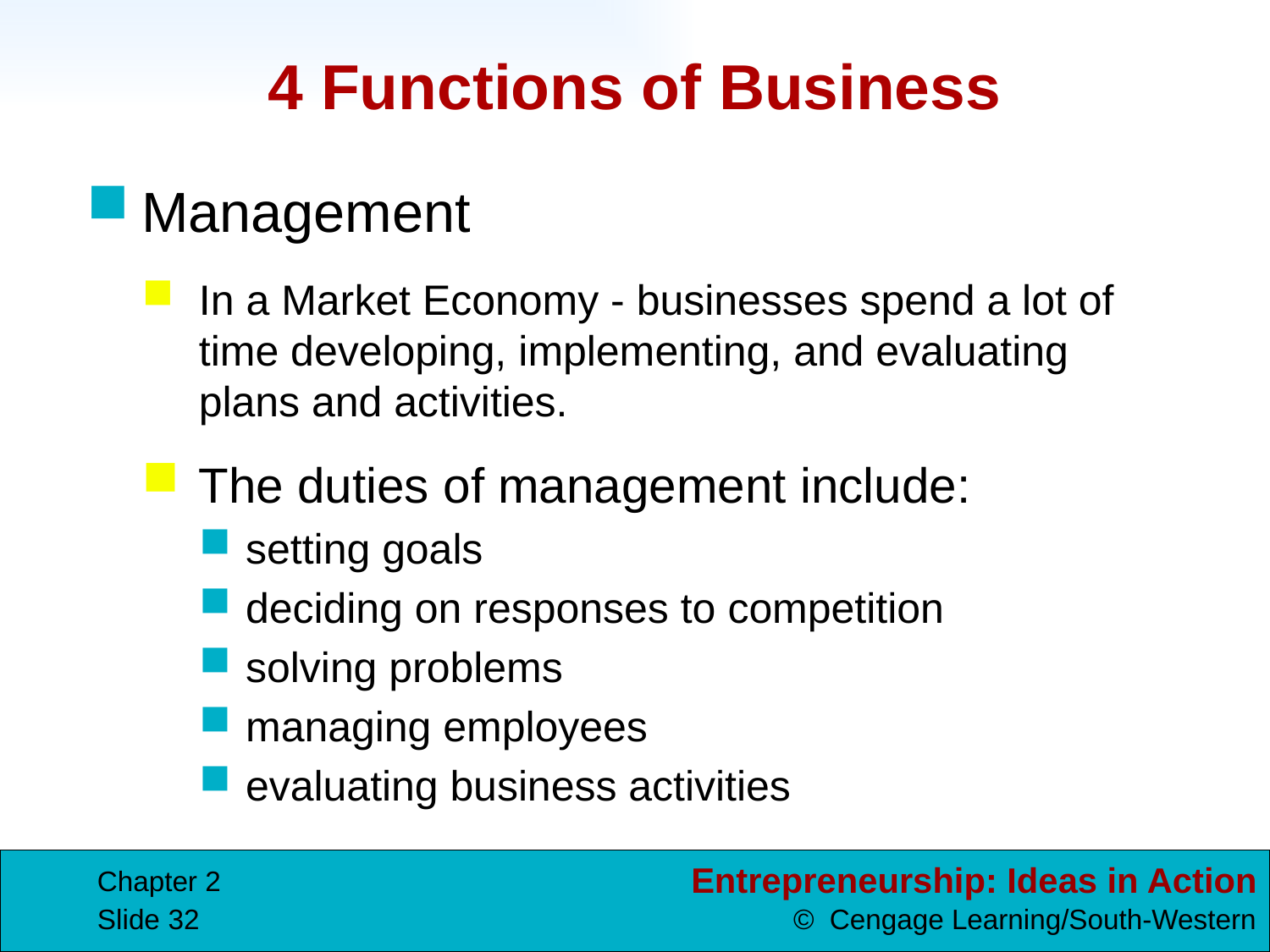

# 4 Functions of Business

Management
In a Market Economy - businesses spend a lot of time developing, implementing, and evaluating plans and activities.
The duties of management include:
setting goals
deciding on responses to competition
solving problems
managing employees
evaluating business activities
Chapter 2
Slide 32